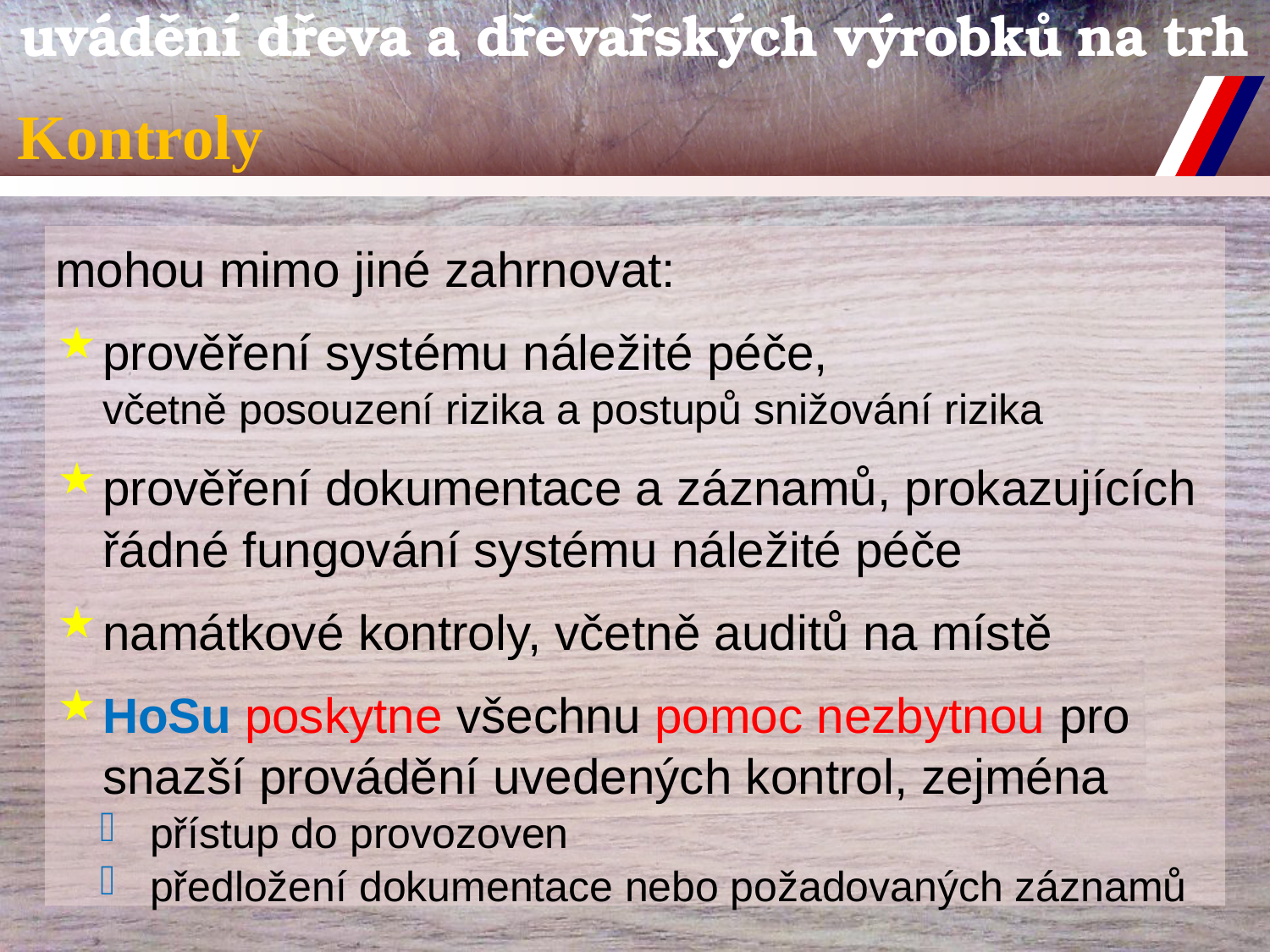

# Kontroly

mohou mimo jiné zahrnovat:
prověření systému náležité péče,
včetně posouzení rizika a postupů snižování rizika
prověření dokumentace a záznamů, prokazujících řádné fungování systému náležité péče
namátkové kontroly, včetně auditů na místě
HoSu poskytne všechnu pomoc nezbytnou pro snazší provádění uvedených kontrol, zejména
přístup do provozoven
předložení dokumentace nebo požadovaných záznamů